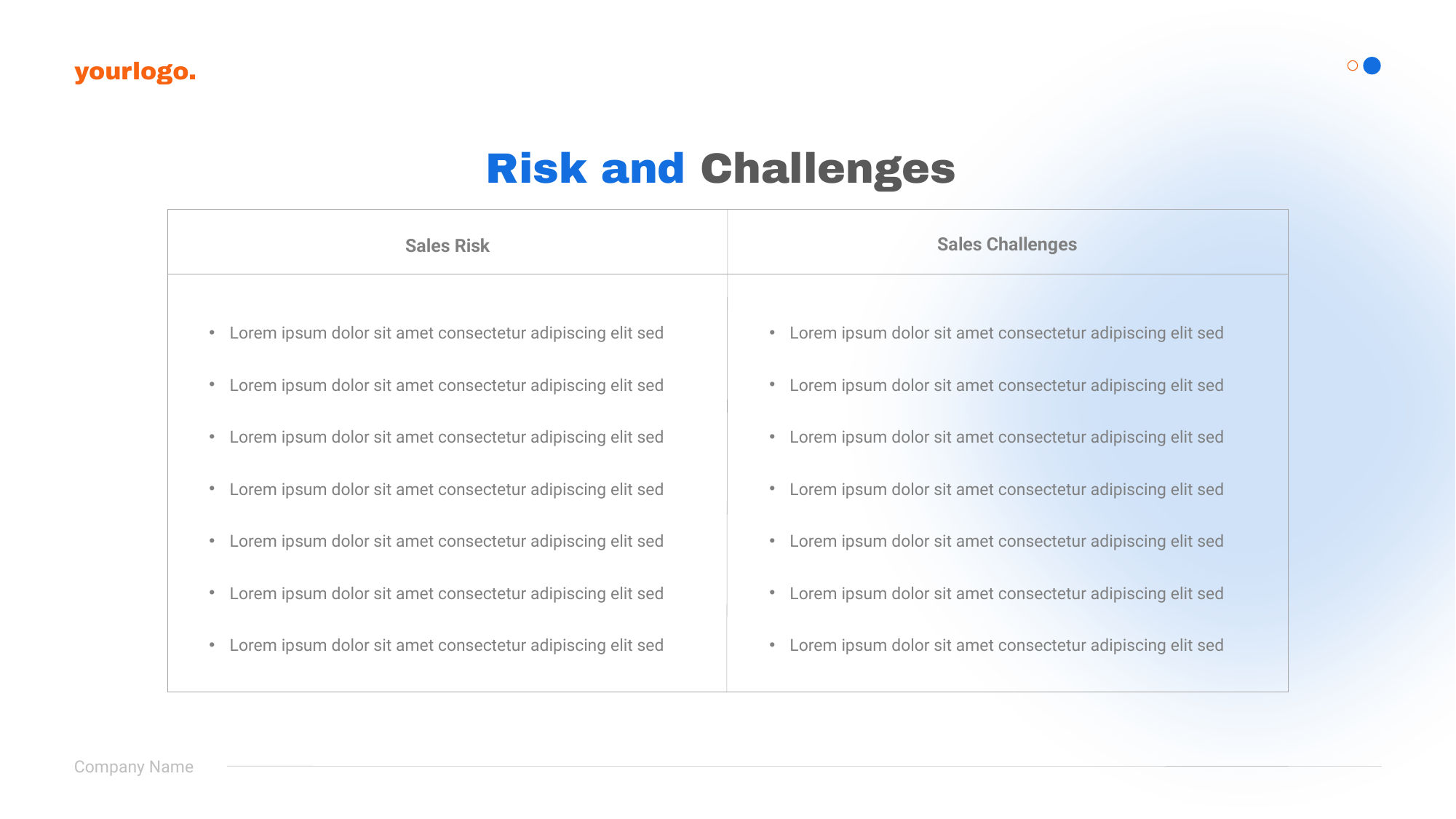

# Risk and Challenges

Sales Challenges
Sales Risk
Lorem ipsum dolor sit amet consectetur adipiscing elit sed
Lorem ipsum dolor sit amet consectetur adipiscing elit sed
Lorem ipsum dolor sit amet consectetur adipiscing elit sed
Lorem ipsum dolor sit amet consectetur adipiscing elit sed
Lorem ipsum dolor sit amet consectetur adipiscing elit sed
Lorem ipsum dolor sit amet consectetur adipiscing elit sed
Lorem ipsum dolor sit amet consectetur adipiscing elit sed
Lorem ipsum dolor sit amet consectetur adipiscing elit sed
Lorem ipsum dolor sit amet consectetur adipiscing elit sed
Lorem ipsum dolor sit amet consectetur adipiscing elit sed
Lorem ipsum dolor sit amet consectetur adipiscing elit sed
Lorem ipsum dolor sit amet consectetur adipiscing elit sed
Lorem ipsum dolor sit amet consectetur adipiscing elit sed
Lorem ipsum dolor sit amet consectetur adipiscing elit sed